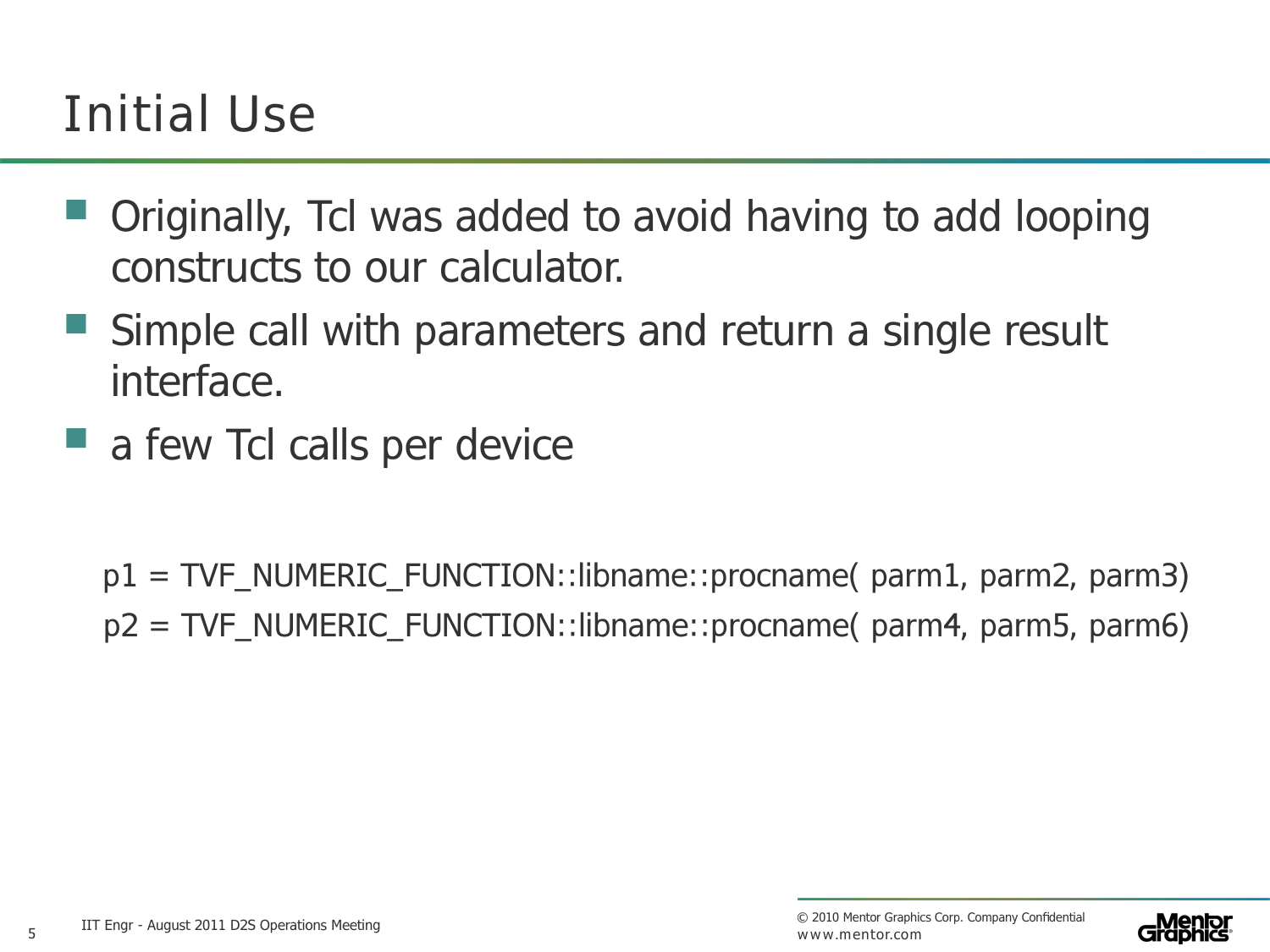

# Initial Use
Originally, Tcl was added to avoid having to add looping constructs to our calculator.
Simple call with parameters and return a single result interface.
a few Tcl calls per device

   p1 = TVF_NUMERIC_FUNCTION::libname::procname( parm1, parm2, parm3)
    p2 = TVF_NUMERIC_FUNCTION::libname::procname( parm4, parm5, parm6)

IIT Engr - August 2011 D2S Operations Meeting